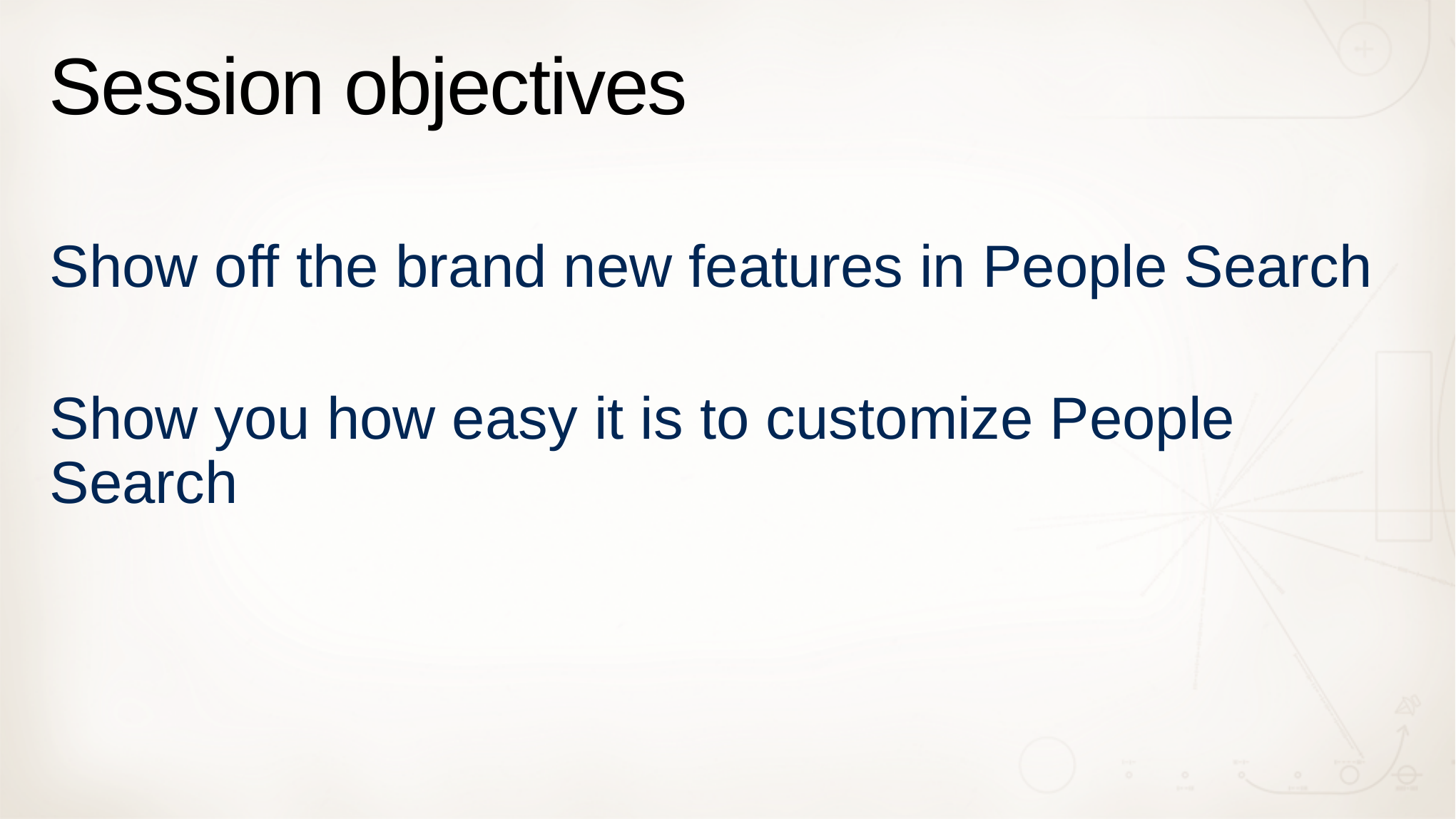

# Session objectives

Show off the brand new features in People Search

Show you how easy it is to customize People Search